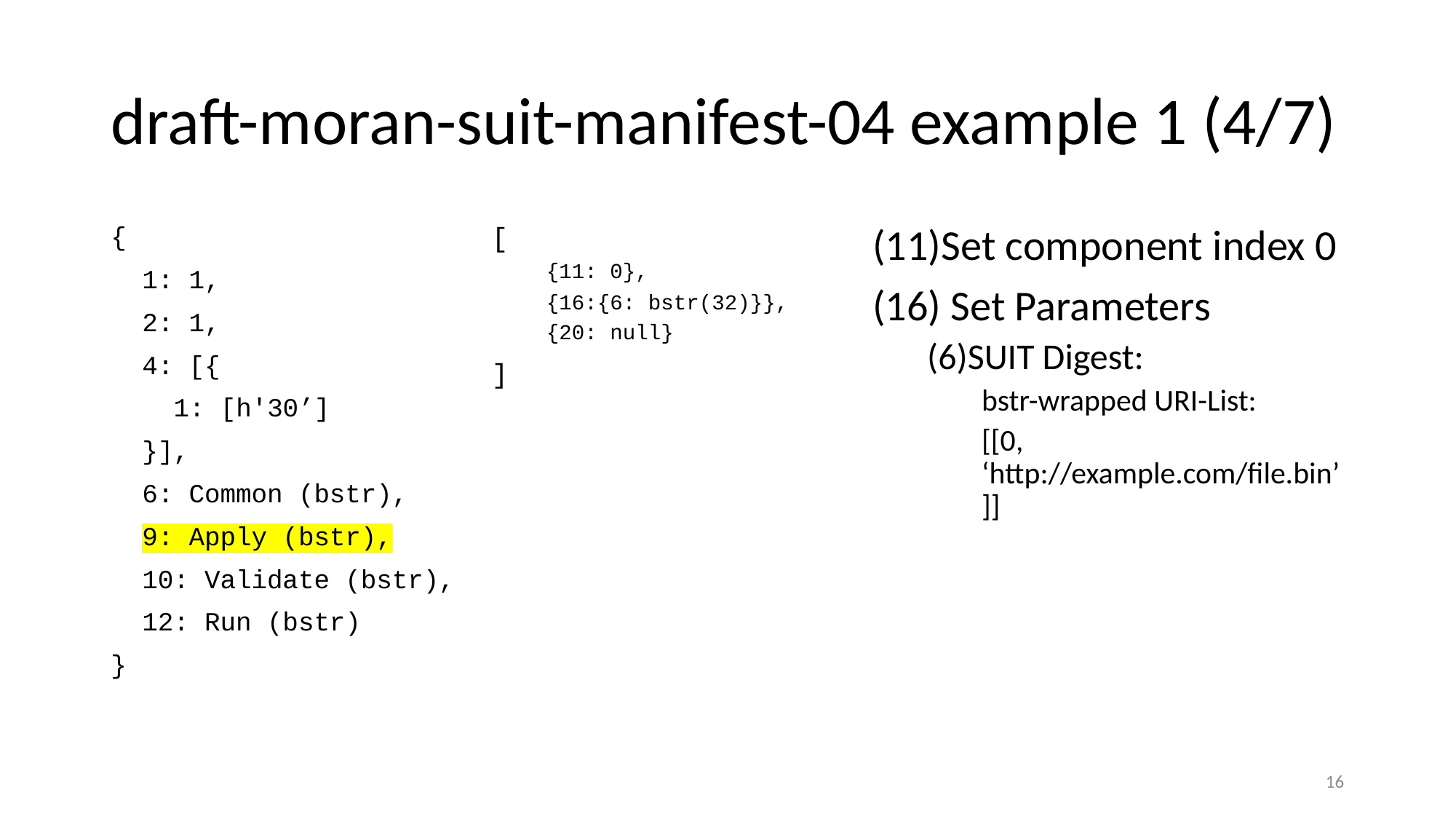

# draft-moran-suit-manifest-04 example 1 (4/7)
[
{11: 0},
{16:{6: bstr(32)}},
{20: null}
]
{
  1: 1,
  2: 1,
  4: [{
    1: [h'30’]
  }],
  6: Common (bstr),
  9: Apply (bstr),
  10: Validate (bstr),
  12: Run (bstr)
}

(11)Set component index 0
(16) Set Parameters
(6)SUIT Digest:
bstr-wrapped URI-List:
[[0, ‘http://example.com/file.bin’]]
16